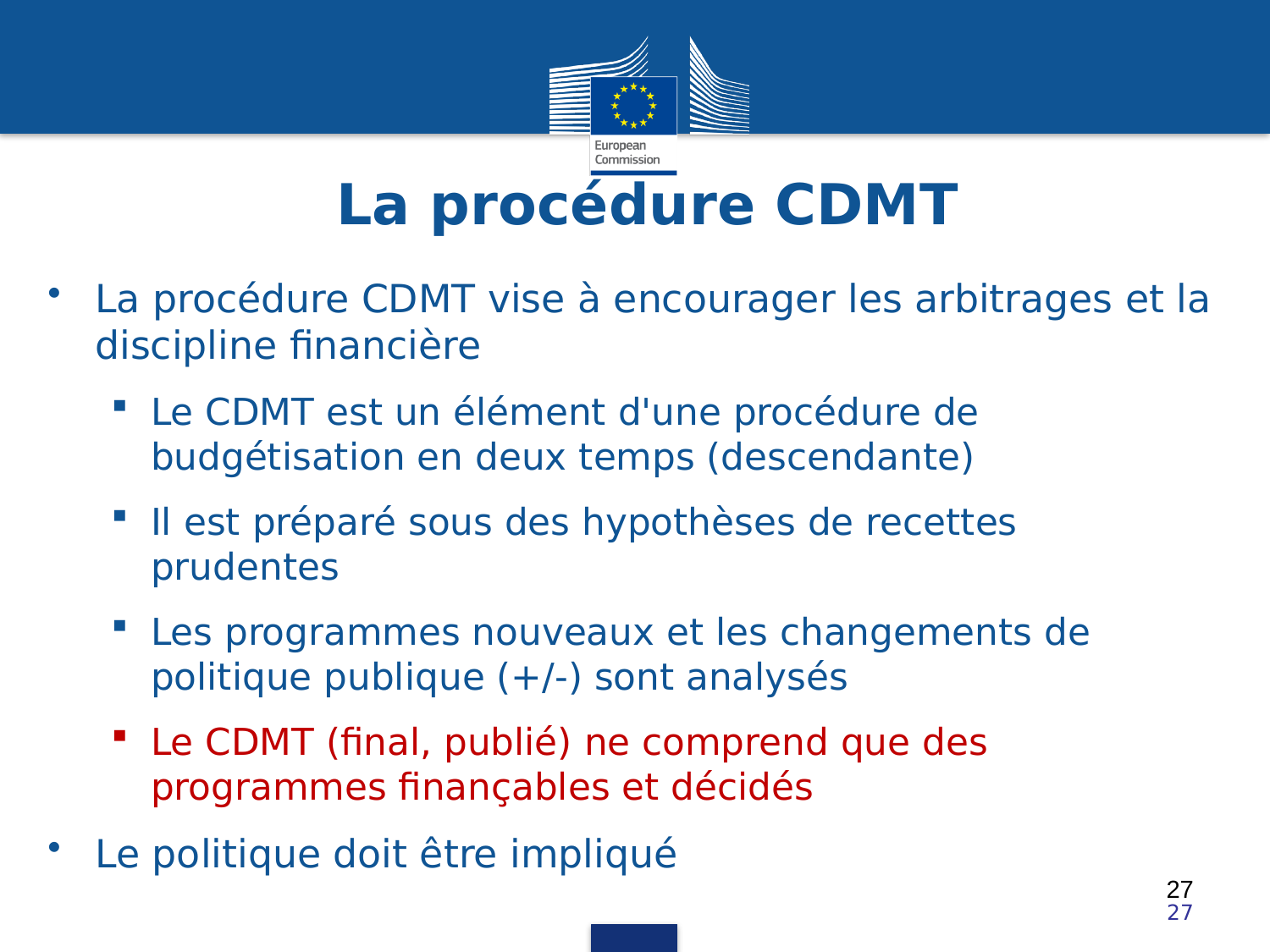

La procédure CDMT
La procédure CDMT vise à encourager les arbitrages et la discipline financière
Le CDMT est un élément d'une procédure de budgétisation en deux temps (descendante)
Il est préparé sous des hypothèses de recettes prudentes
Les programmes nouveaux et les changements de politique publique (+/-) sont analysés
Le CDMT (final, publié) ne comprend que des programmes finançables et décidés
Le politique doit être impliqué

27
27